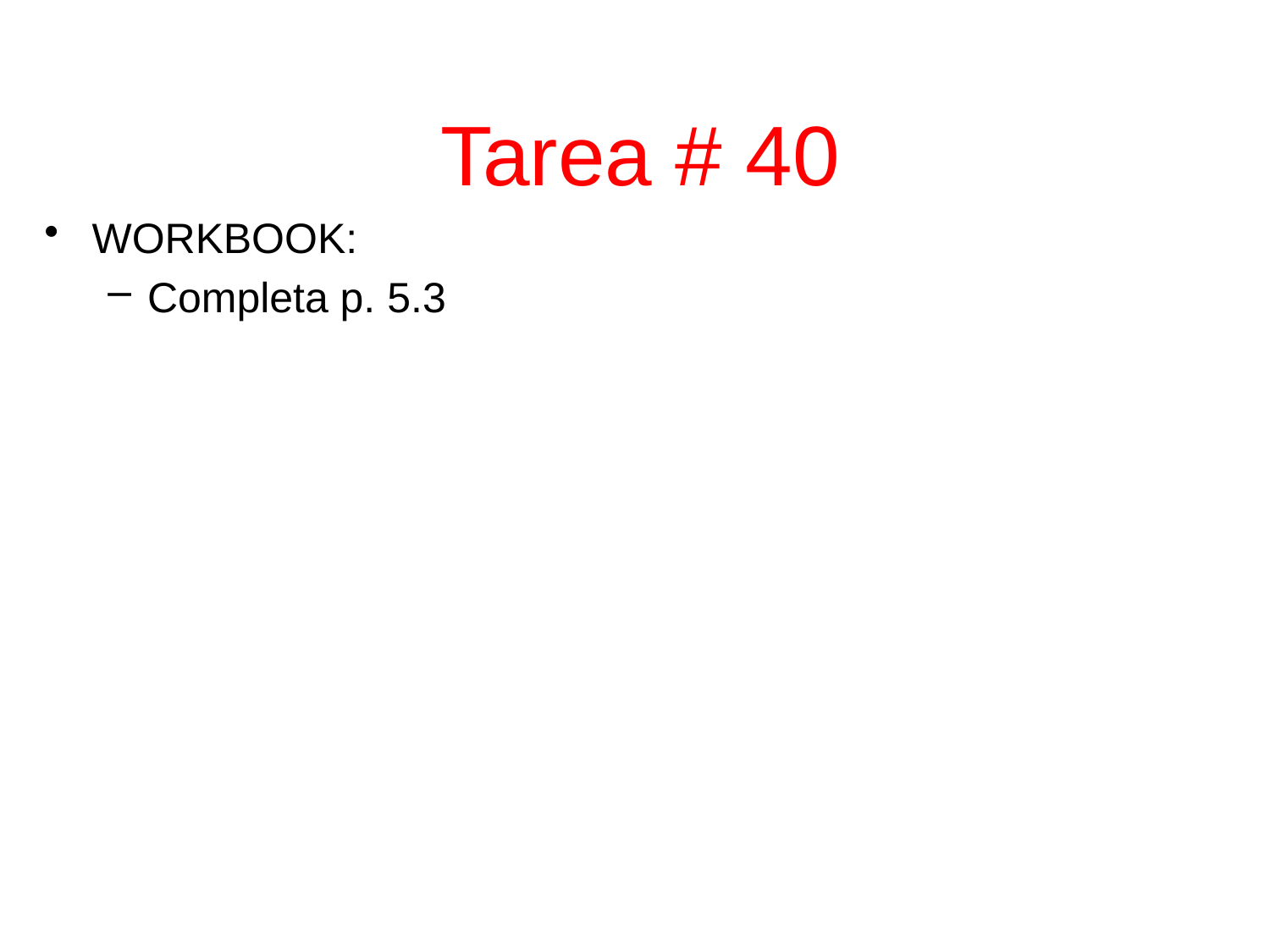

Tarea # 40
WORKBOOK:
Completa p. 5.3